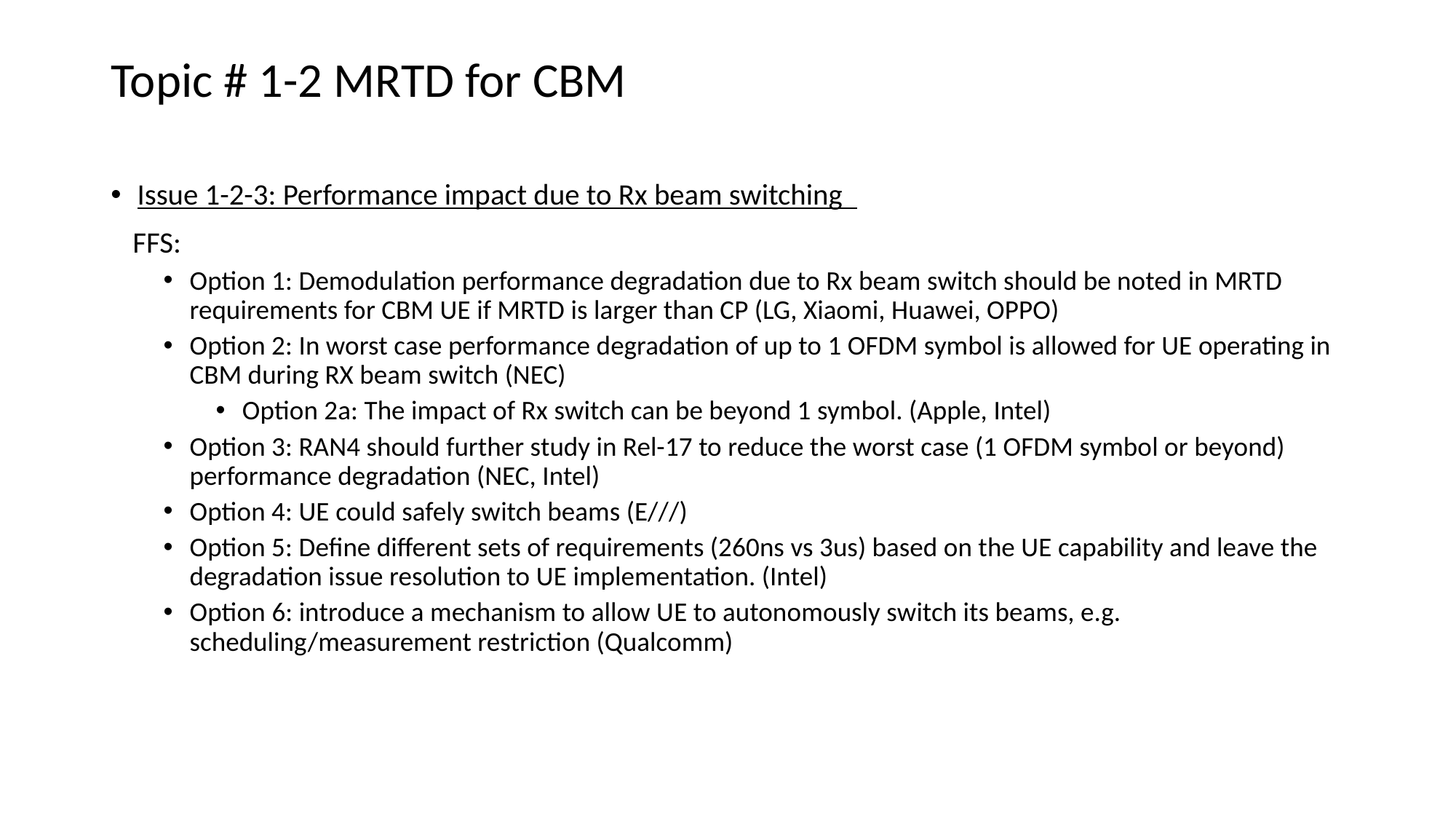

# Topic # 1-2 MRTD for CBM
Issue 1-2-3: Performance impact due to Rx beam switching
   FFS:
Option 1: Demodulation performance degradation due to Rx beam switch should be noted in MRTD requirements for CBM UE if MRTD is larger than CP (LG, Xiaomi, Huawei, OPPO)
Option 2: In worst case performance degradation of up to 1 OFDM symbol is allowed for UE operating in CBM during RX beam switch (NEC)
Option 2a: The impact of Rx switch can be beyond 1 symbol. (Apple, Intel)
Option 3: RAN4 should further study in Rel-17 to reduce the worst case (1 OFDM symbol or beyond) performance degradation (NEC, Intel)
Option 4: UE could safely switch beams (E///)
Option 5: Define different sets of requirements (260ns vs 3us) based on the UE capability and leave the degradation issue resolution to UE implementation. (Intel)
Option 6: introduce a mechanism to allow UE to autonomously switch its beams, e.g. scheduling/measurement restriction (Qualcomm)